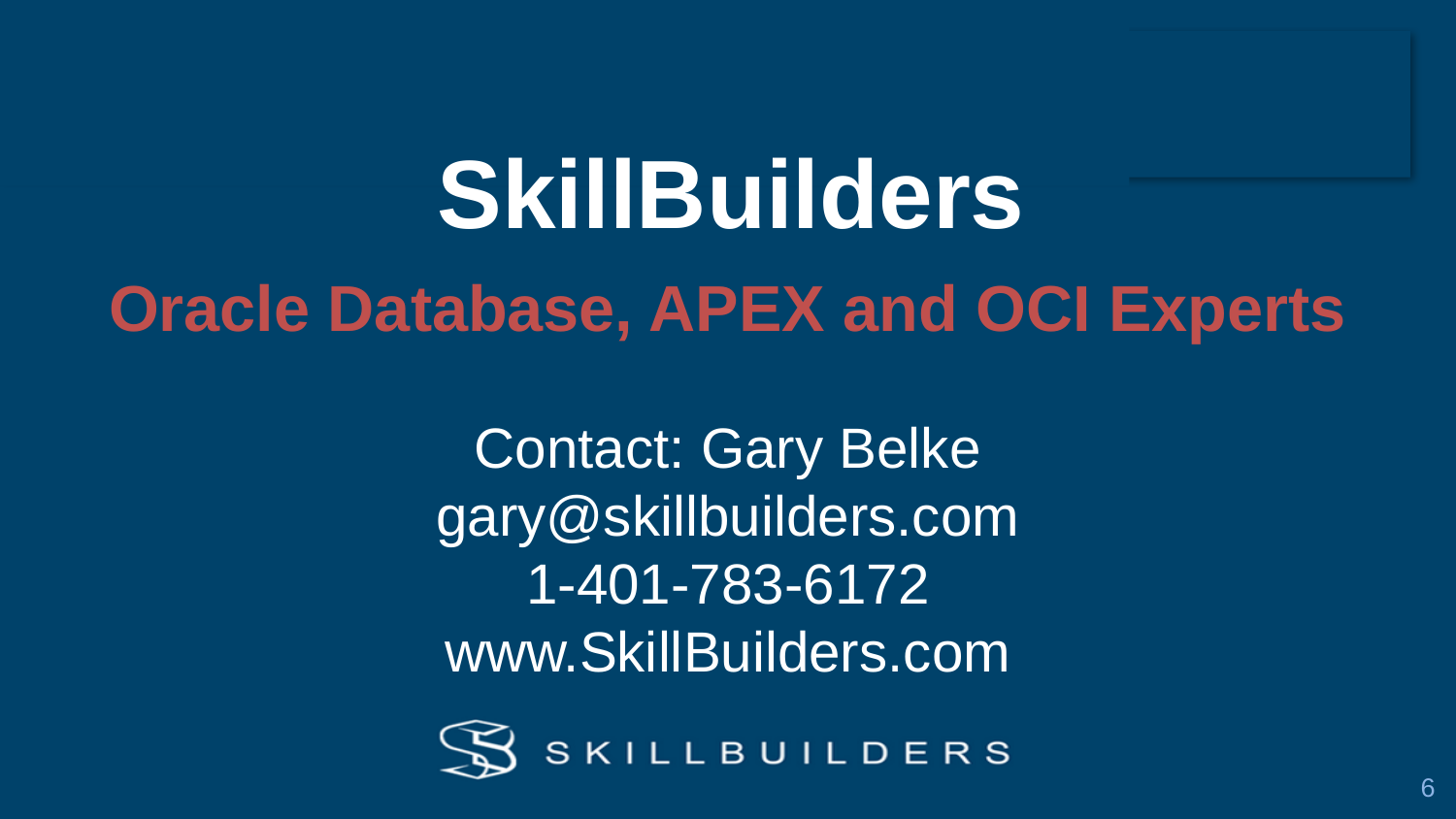

# SkillBuilders
Oracle Database, APEX and OCI Experts

Contact: Gary Belke
gary@skillbuilders.com
1-401-783-6172
www.SkillBuilders.com
6